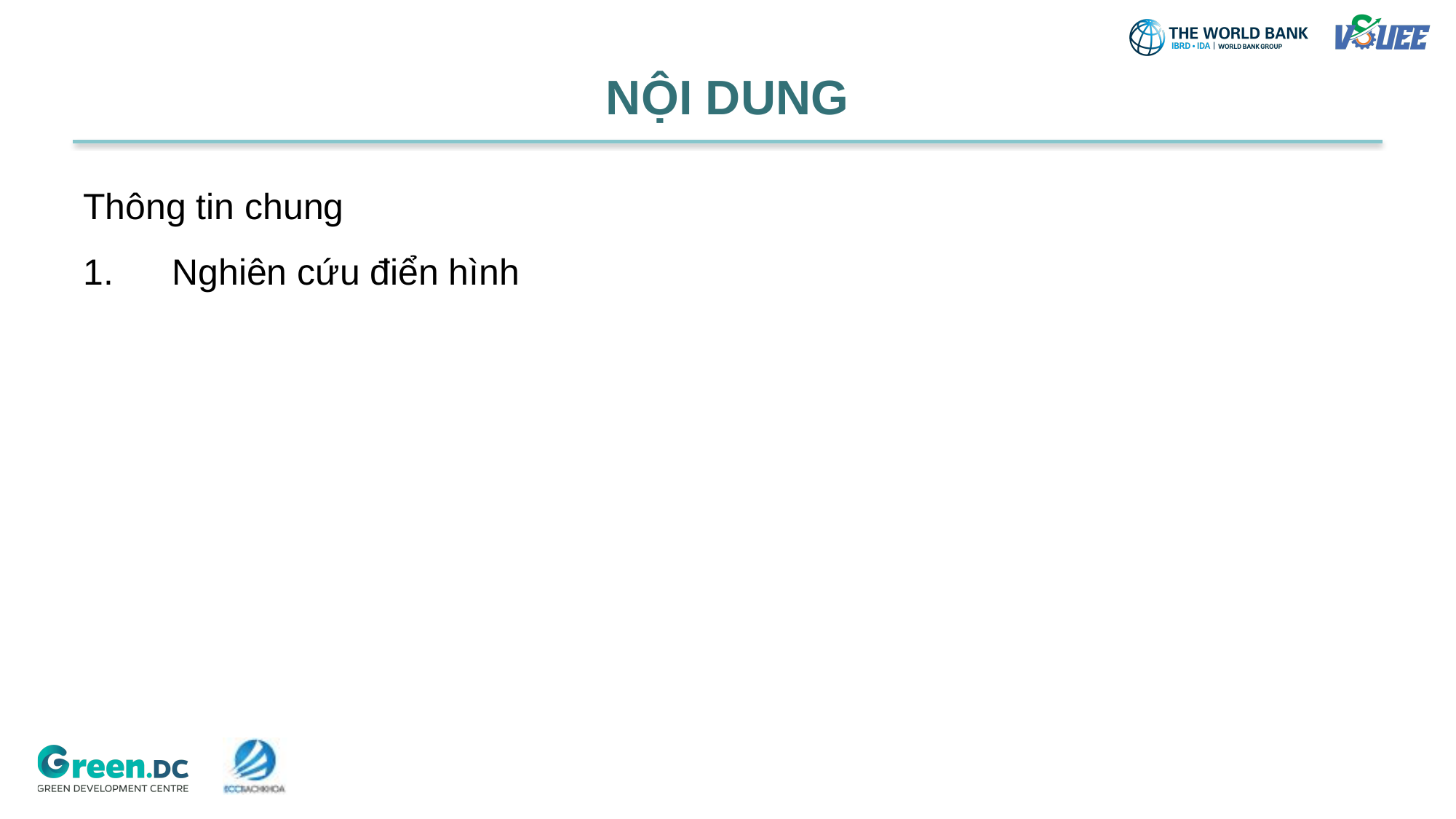

# NỘI DUNG
Thông tin chung
Nghiên cứu điển hình